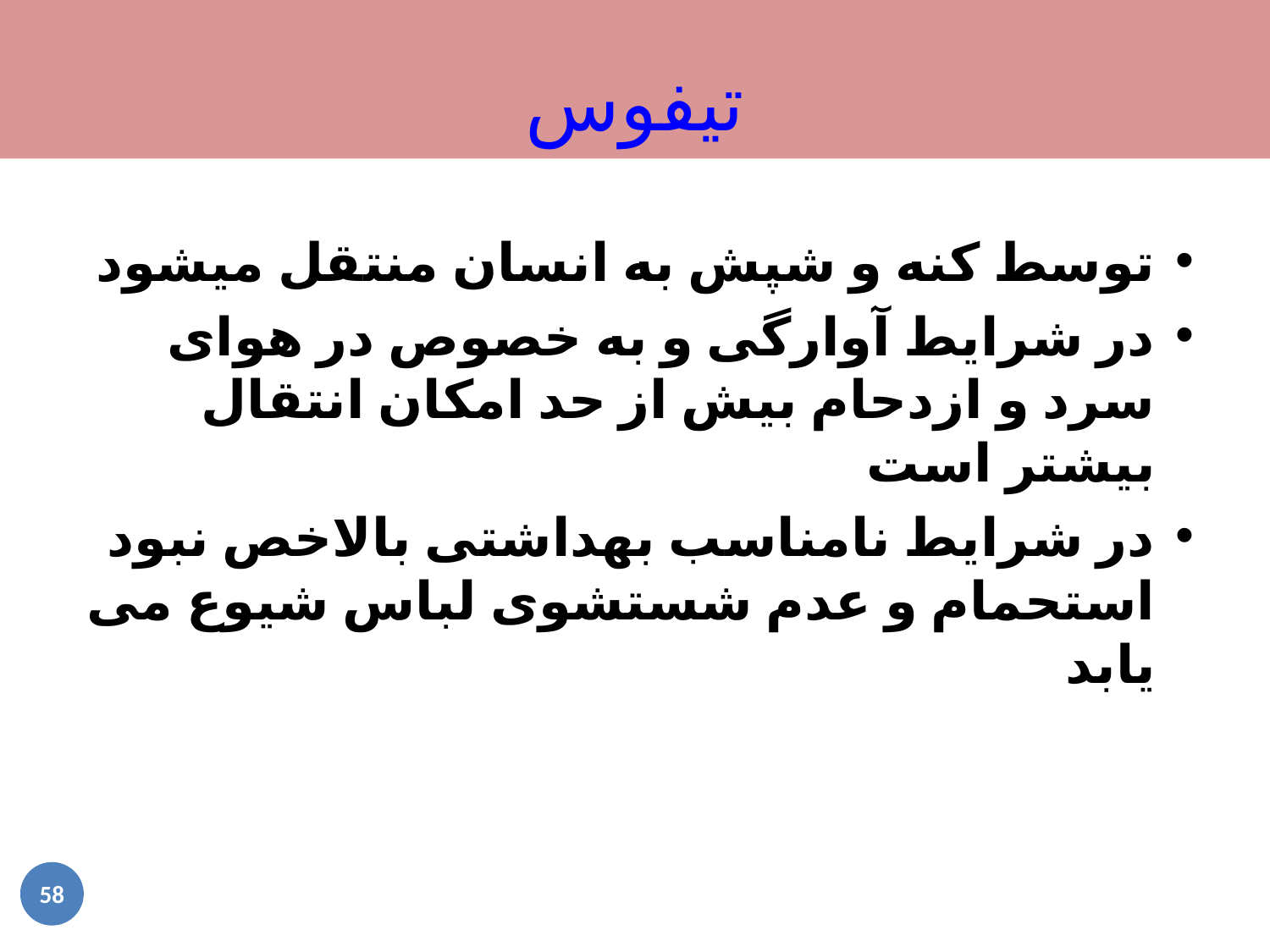

تیفوس
توسط کنه و شپش به انسان منتقل میشود
در شرایط آوارگی و به خصوص در هوای سرد و ازدحام بیش از حد امکان انتقال بیشتر است
در شرایط نامناسب بهداشتی بالاخص نبود استحمام و عدم شستشوی لباس شیوع می یابد
58